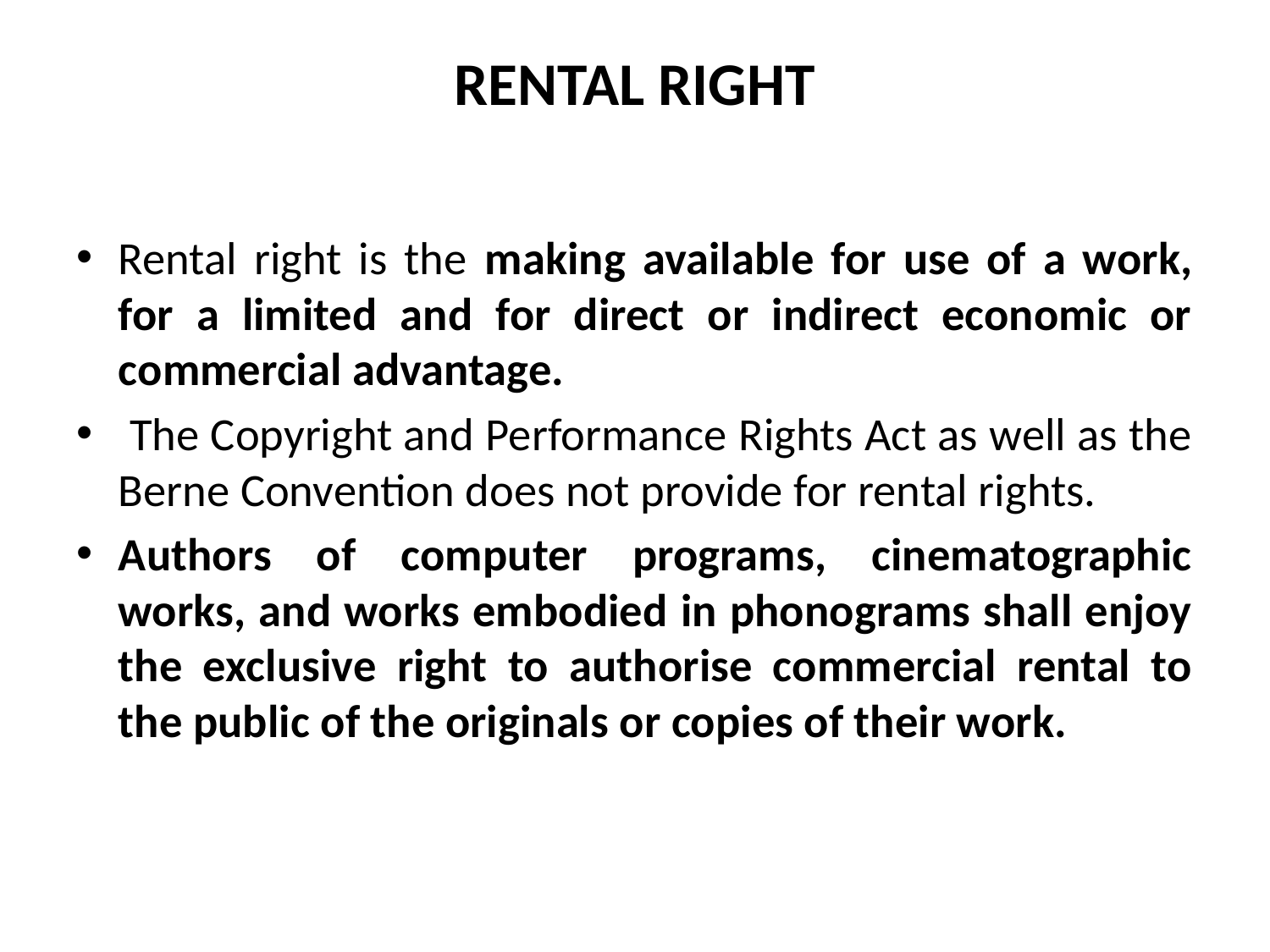

# RENTAL RIGHT
Rental right is the making available for use of a work, for a limited and for direct or indirect economic or commercial advantage.
 The Copyright and Performance Rights Act as well as the Berne Convention does not provide for rental rights.
Authors of computer programs, cinematographic works, and works embodied in phonograms shall enjoy the exclusive right to authorise commercial rental to the public of the originals or copies of their work.